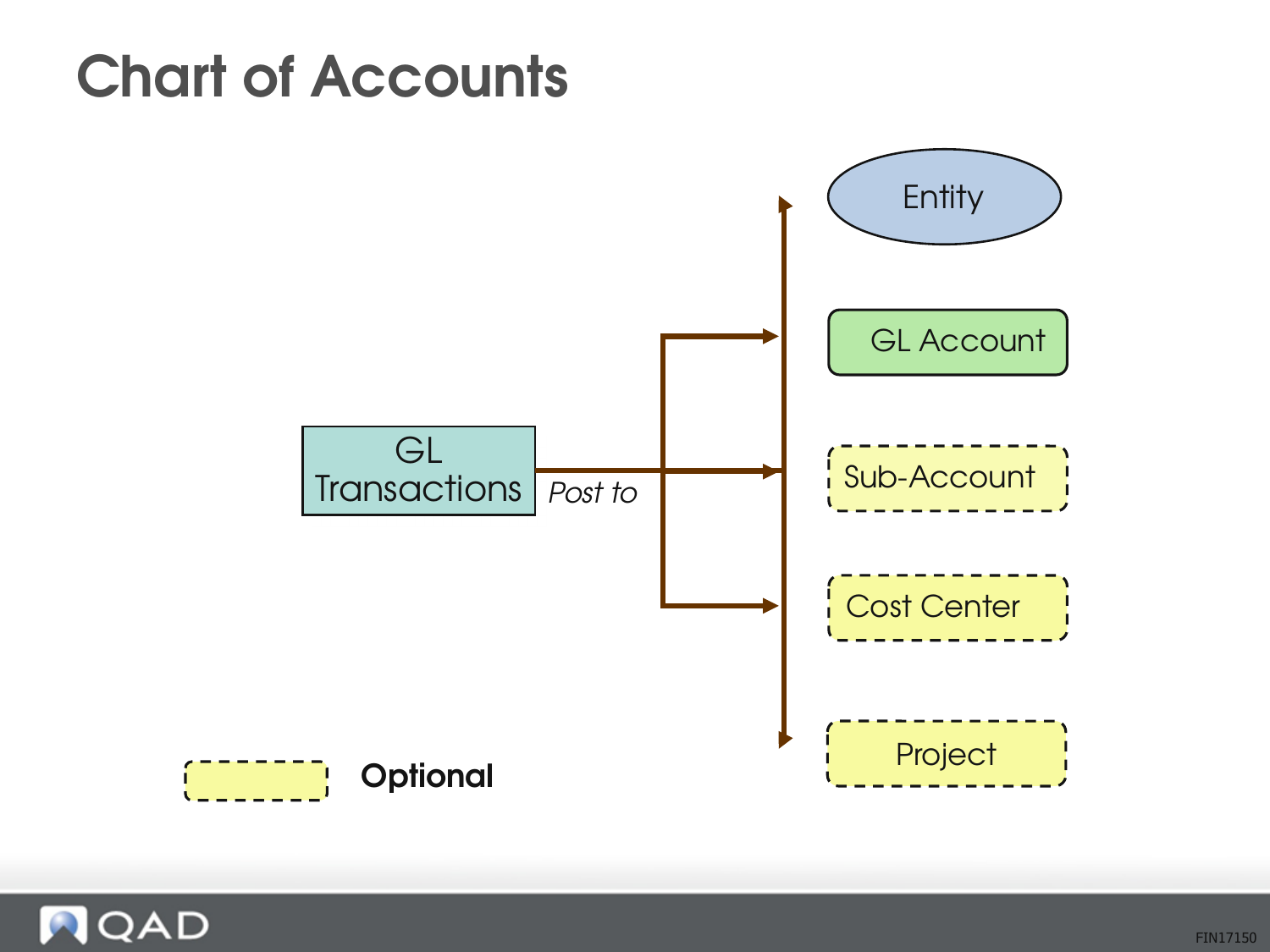

# Chart of Accounts

Entity

GL Account
GL
Transactions

Sub-Account
Post to

Cost Center

Project
Optional

FIN17150